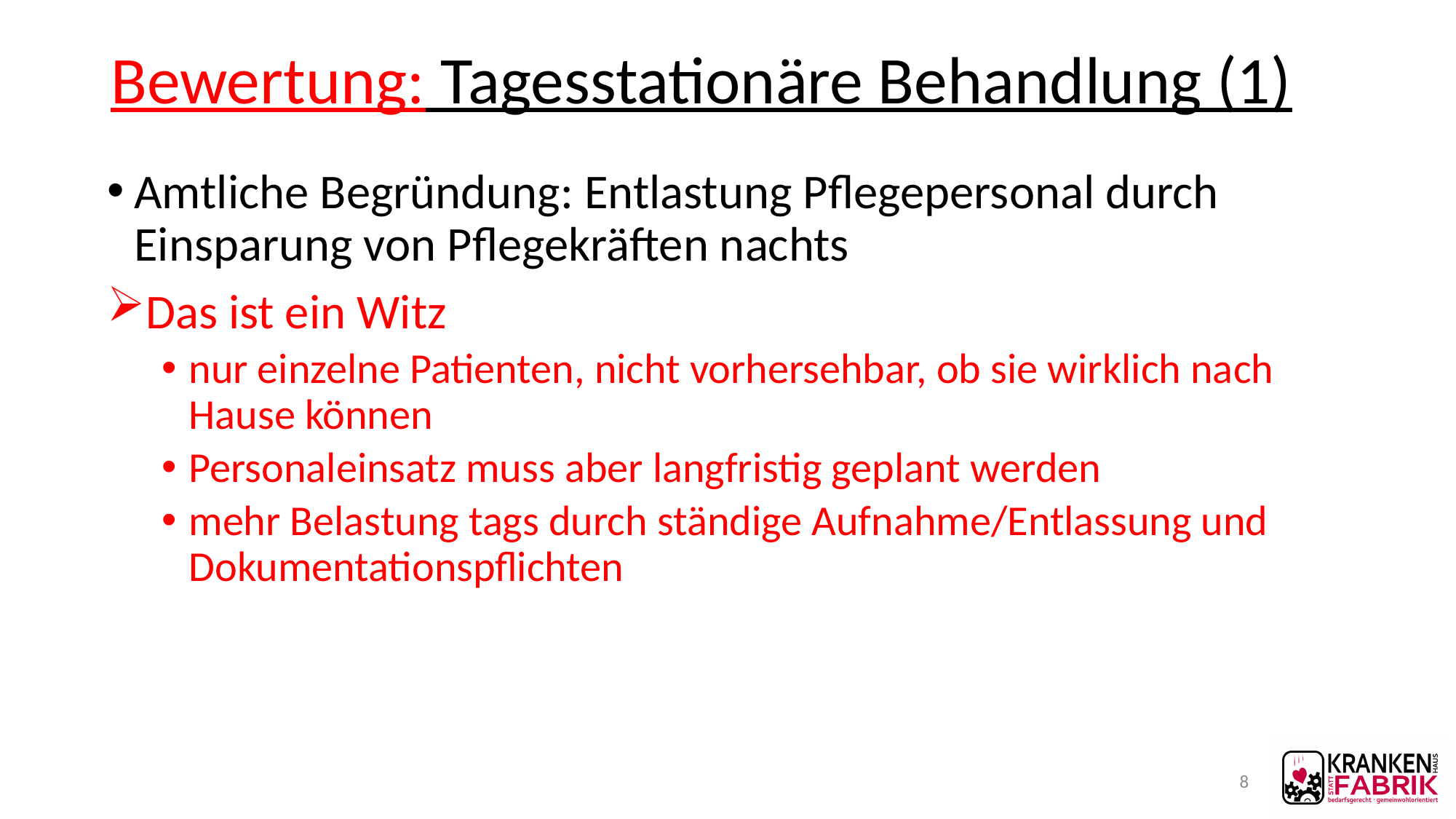

# Bewertung: Tagesstationäre Behandlung (1)
Amtliche Begründung: Entlastung Pflegepersonal durch Einsparung von Pflegekräften nachts
Das ist ein Witz
nur einzelne Patienten, nicht vorhersehbar, ob sie wirklich nach Hause können
Personaleinsatz muss aber langfristig geplant werden
mehr Belastung tags durch ständige Aufnahme/Entlassung und Dokumentationspflichten

8